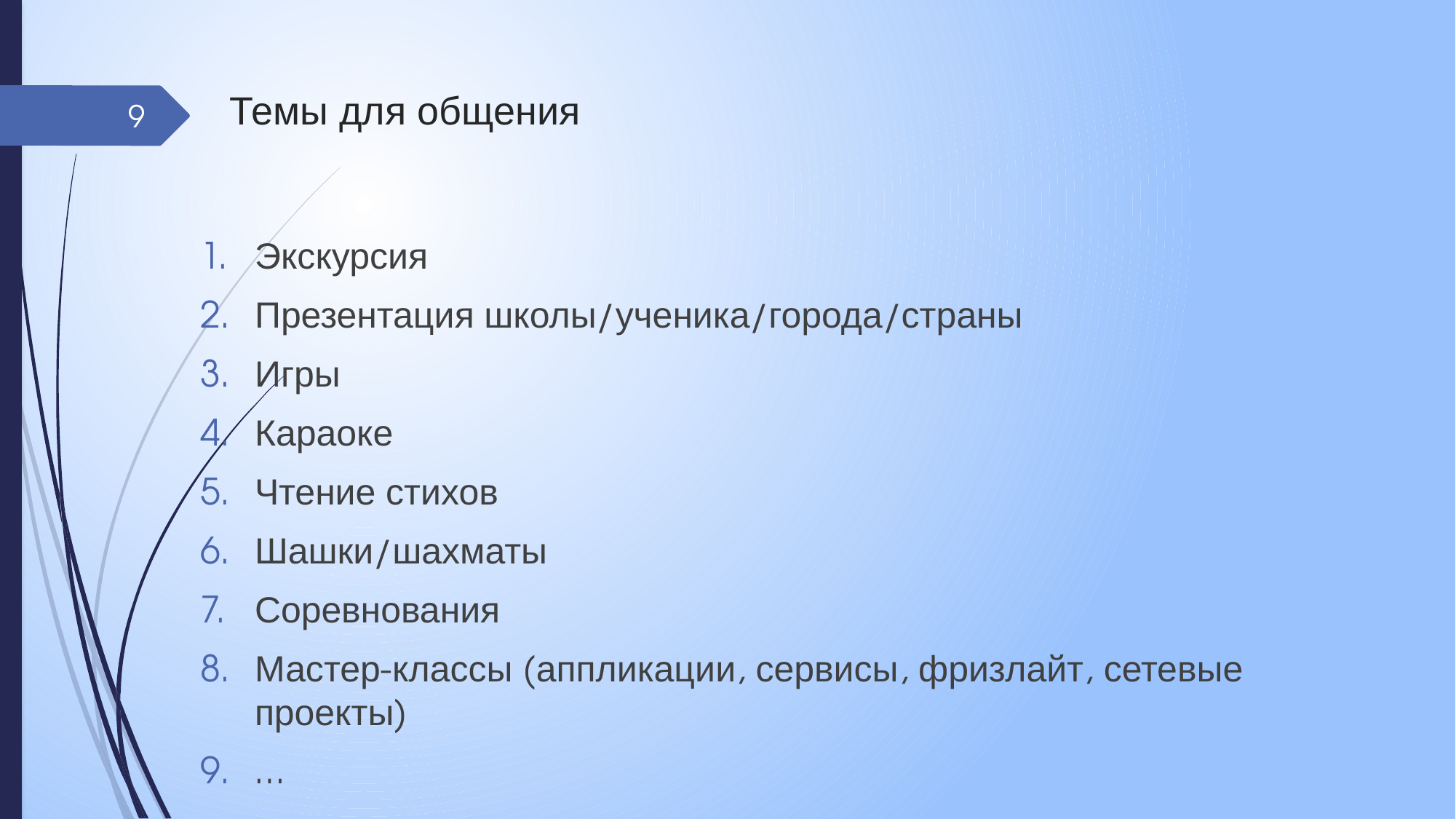

# Темы для общения
9
Экскурсия
Презентация школы/ученика/города/страны
Игры
Караоке
Чтение стихов
Шашки/шахматы
Соревнования
Мастер-классы (аппликации, сервисы, фризлайт, сетевые проекты)
…